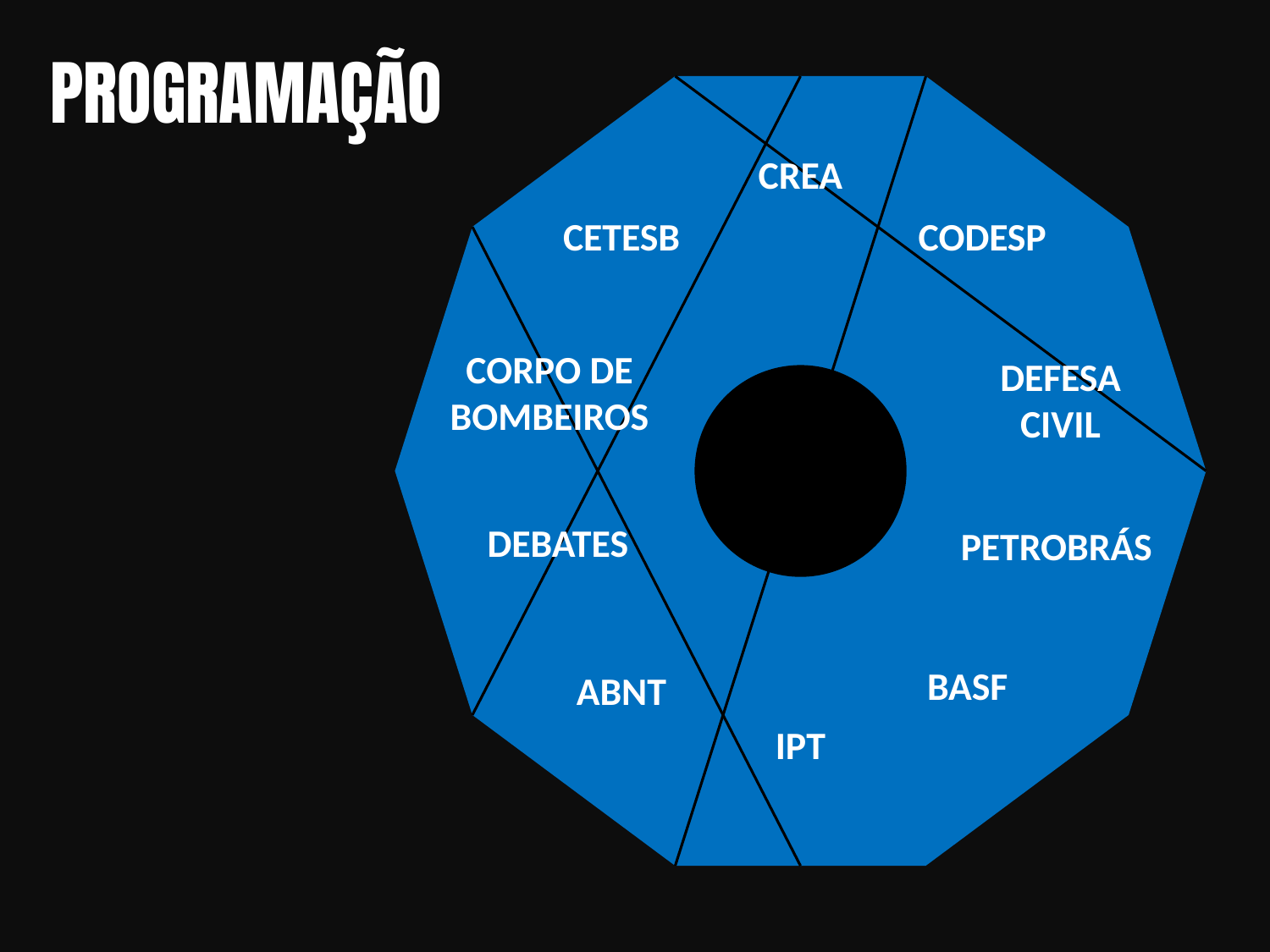

PROGRAMAÇÃO

CREA
CETESB
CODESP
CORPO DE
BOMBEIROS
DEFESA
CIVIL

DEBATES
PETROBRÁS
BASF
ABNT
IPT